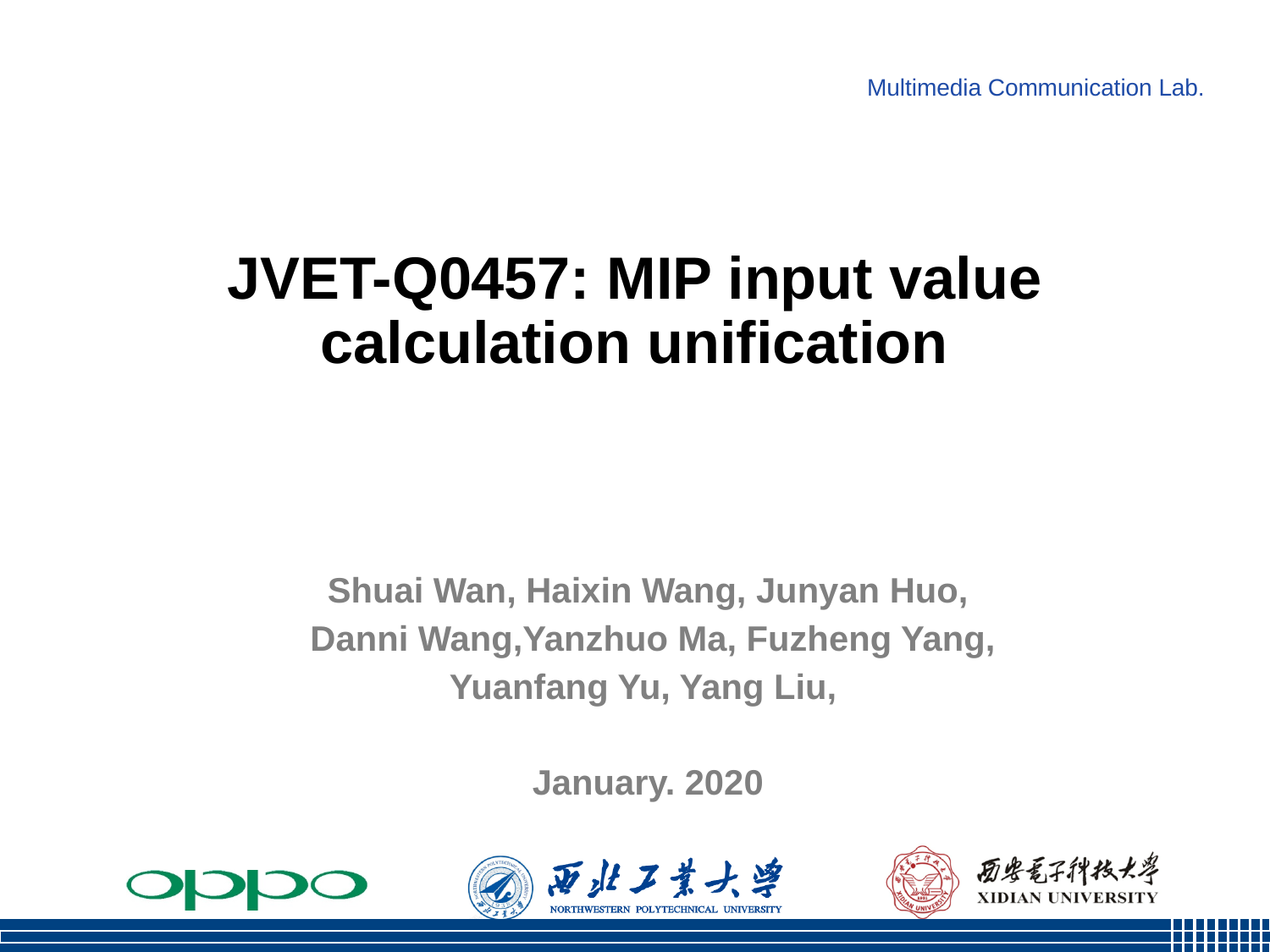

# JVET-Q0457: MIP input value calculation unification
Shuai Wan, Haixin Wang, Junyan Huo,
 Danni Wang,Yanzhuo Ma, Fuzheng Yang,
Yuanfang Yu, Yang Liu,

January. 2020